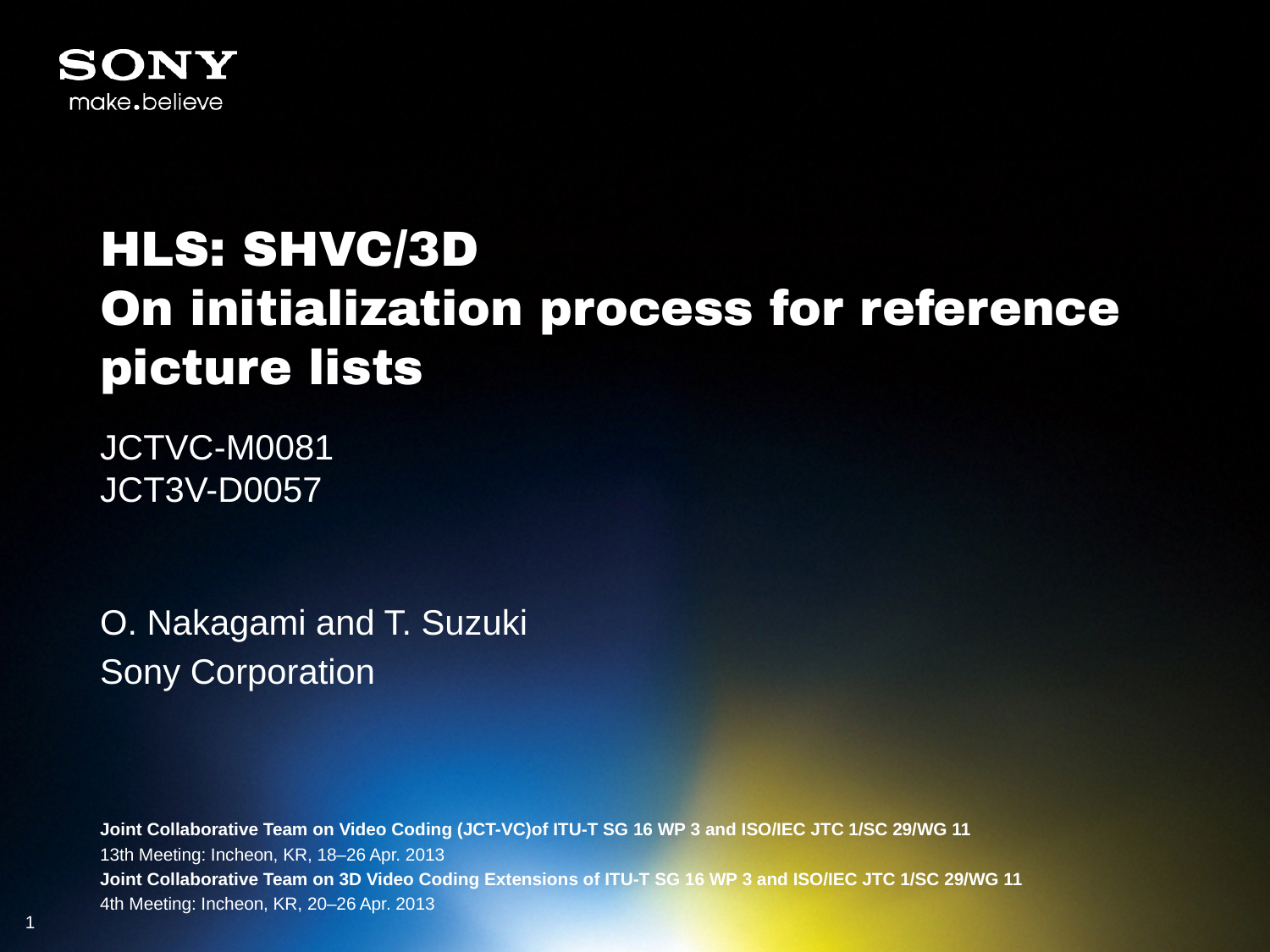

# HLS: SHVC/3D On initialization process for reference picture lists
JCTVC-M0081
JCT3V-D0057

O. Nakagami and T. Suzuki
Sony Corporation
Joint Collaborative Team on Video Coding (JCT-VC)of ITU-T SG 16 WP 3 and ISO/IEC JTC 1/SC 29/WG 11
13th Meeting: Incheon, KR, 18–26 Apr. 2013
Joint Collaborative Team on 3D Video Coding Extensions of ITU-T SG 16 WP 3 and ISO/IEC JTC 1/SC 29/WG 11
4th Meeting: Incheon, KR, 20–26 Apr. 2013
1